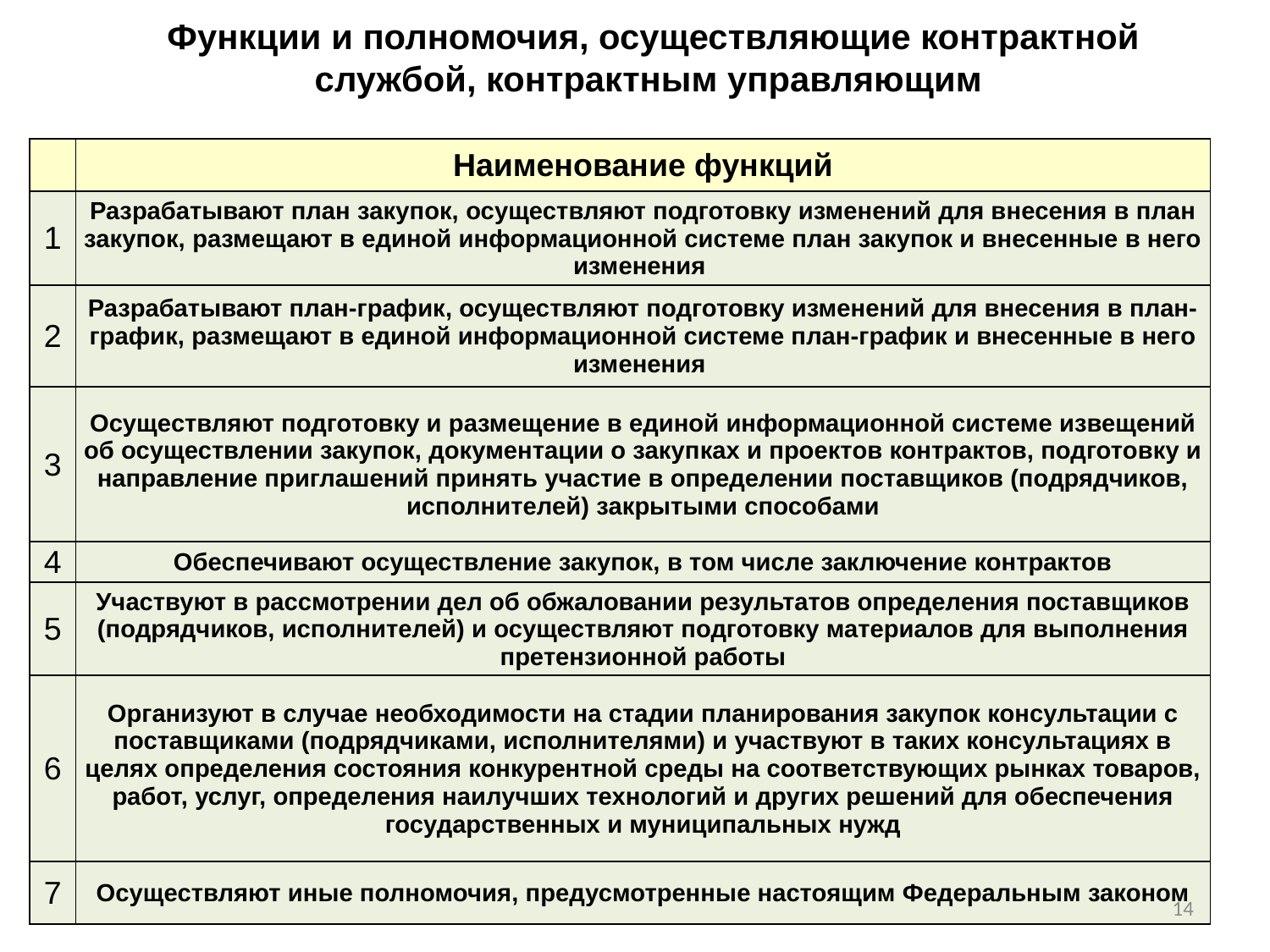

Функции и полномочия, осуществляющие контрактной службой, контрактным управляющим

|  | Наименование функций |
| --- | --- |
| 1 | Разрабатывают план закупок, осуществляют подготовку изменений для внесения в план закупок, размещают в единой информационной системе план закупок и внесенные в него изменения |
| 2 | Разрабатывают план-график, осуществляют подготовку изменений для внесения в план-график, размещают в единой информационной системе план-график и внесенные в него изменения |
| 3 | Осуществляют подготовку и размещение в единой информационной системе извещений об осуществлении закупок, документации о закупках и проектов контрактов, подготовку и направление приглашений принять участие в определении поставщиков (подрядчиков, исполнителей) закрытыми способами |
| 4 | Обеспечивают осуществление закупок, в том числе заключение контрактов |
| 5 | Участвуют в рассмотрении дел об обжаловании результатов определения поставщиков (подрядчиков, исполнителей) и осуществляют подготовку материалов для выполнения претензионной работы |
| 6 | Организуют в случае необходимости на стадии планирования закупок консультации с поставщиками (подрядчиками, исполнителями) и участвуют в таких консультациях в целях определения состояния конкурентной среды на соответствующих рынках товаров, работ, услуг, определения наилучших технологий и других решений для обеспечения государственных и муниципальных нужд |
| 7 | Осуществляют иные полномочия, предусмотренные настоящим Федеральным законом |
14